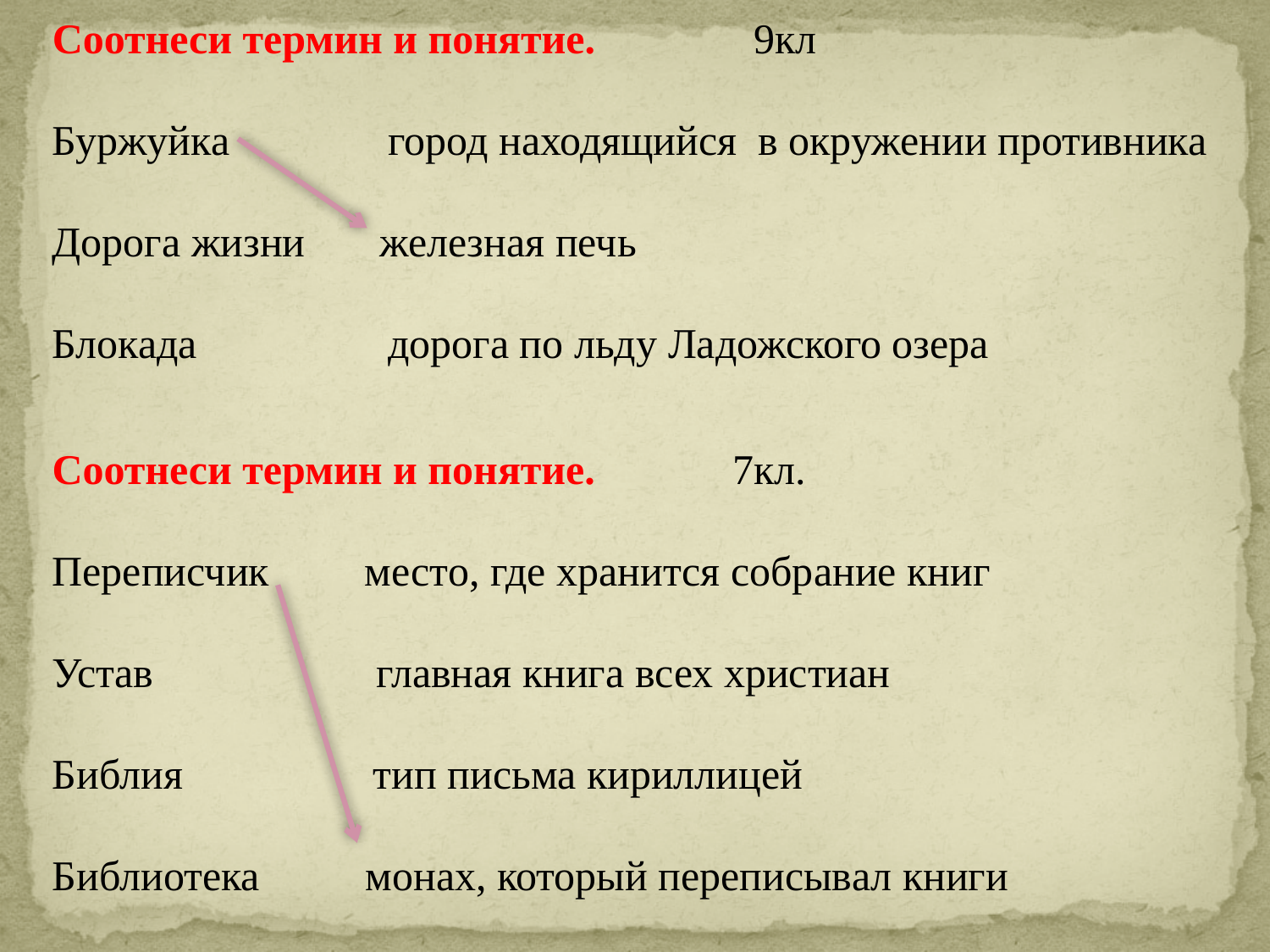

Соотнеси термин и понятие.               9кл

Буржуйка               город находящийся  в окружении противника

Дорога жизни       железная печь

Блокада                  дорога по льду Ладожского озера

Соотнеси термин и понятие.             7кл.

Переписчик         место, где хранится собрание книг

Устав                     главная книга всех христиан

Библия                  тип письма кириллицей

Библиотека          монах, который переписывал книги